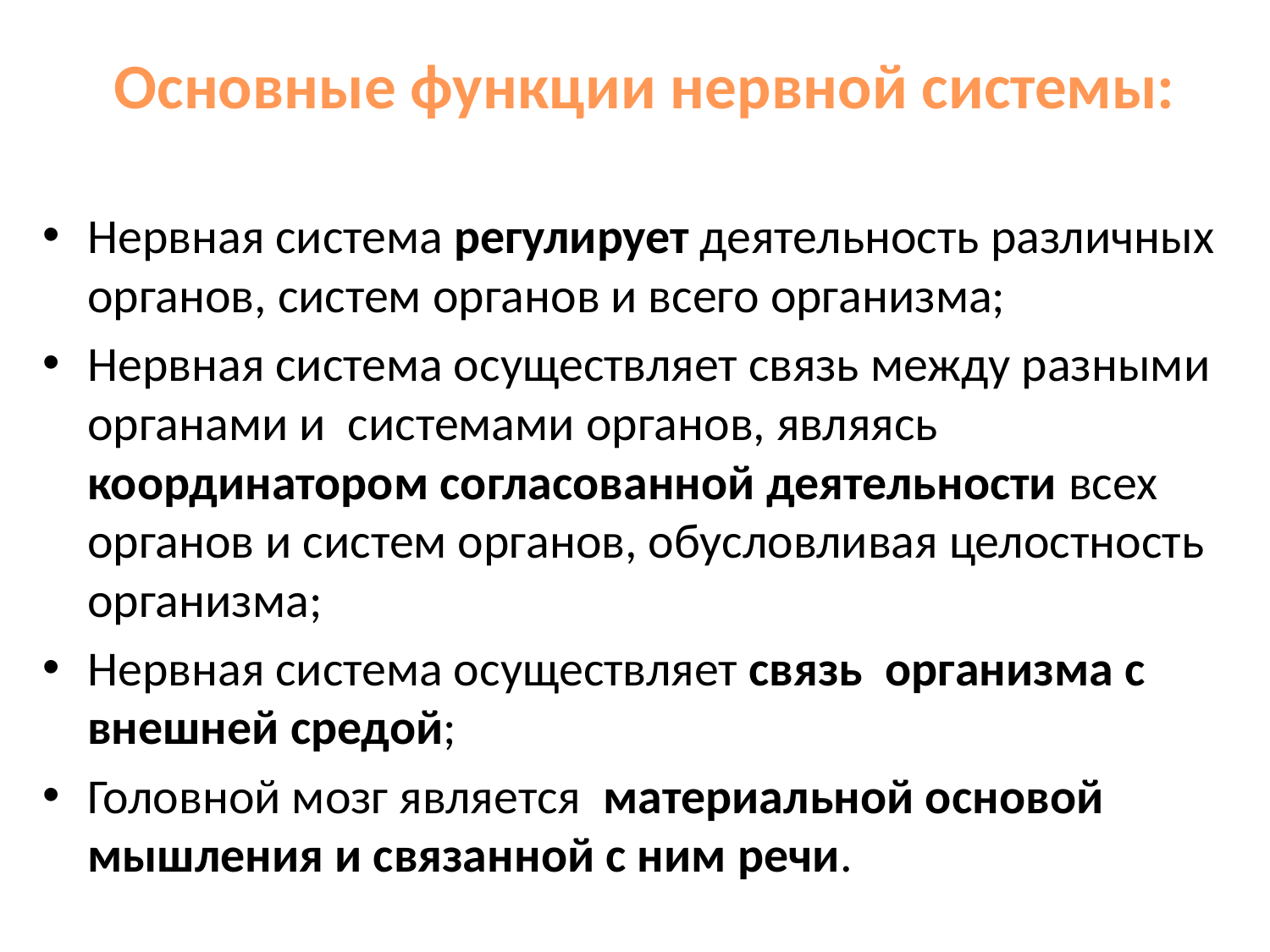

# Основные функции нервной системы:
Нервная система регулирует деятельность различных органов, систем органов и всего организма;
Нервная система осуществляет связь между разными органами и  системами органов, являясь координатором согласованной деятельности всех органов и систем органов, обусловливая целостность организма;
Нервная система осуществляет связь  организма с внешней средой;
Головной мозг является  материальной основой мышления и связанной с ним речи.